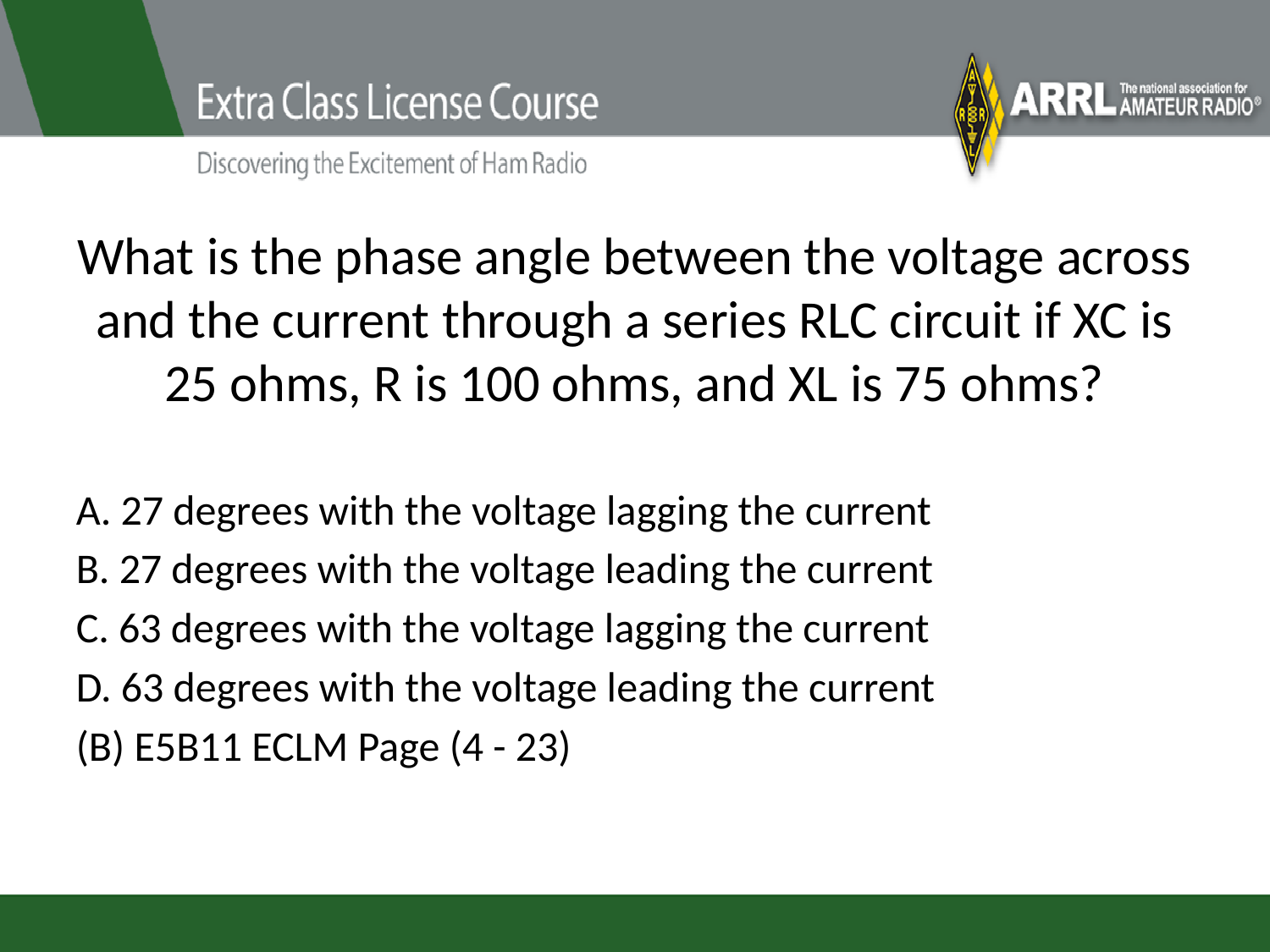

# What is the phase angle between the voltage across and the current through a series RLC circuit if XC is 25 ohms, R is 100 ohms, and XL is 75 ohms?
A. 27 degrees with the voltage lagging the current
B. 27 degrees with the voltage leading the current
C. 63 degrees with the voltage lagging the current
D. 63 degrees with the voltage leading the current
(B) E5B11 ECLM Page (4 - 23)